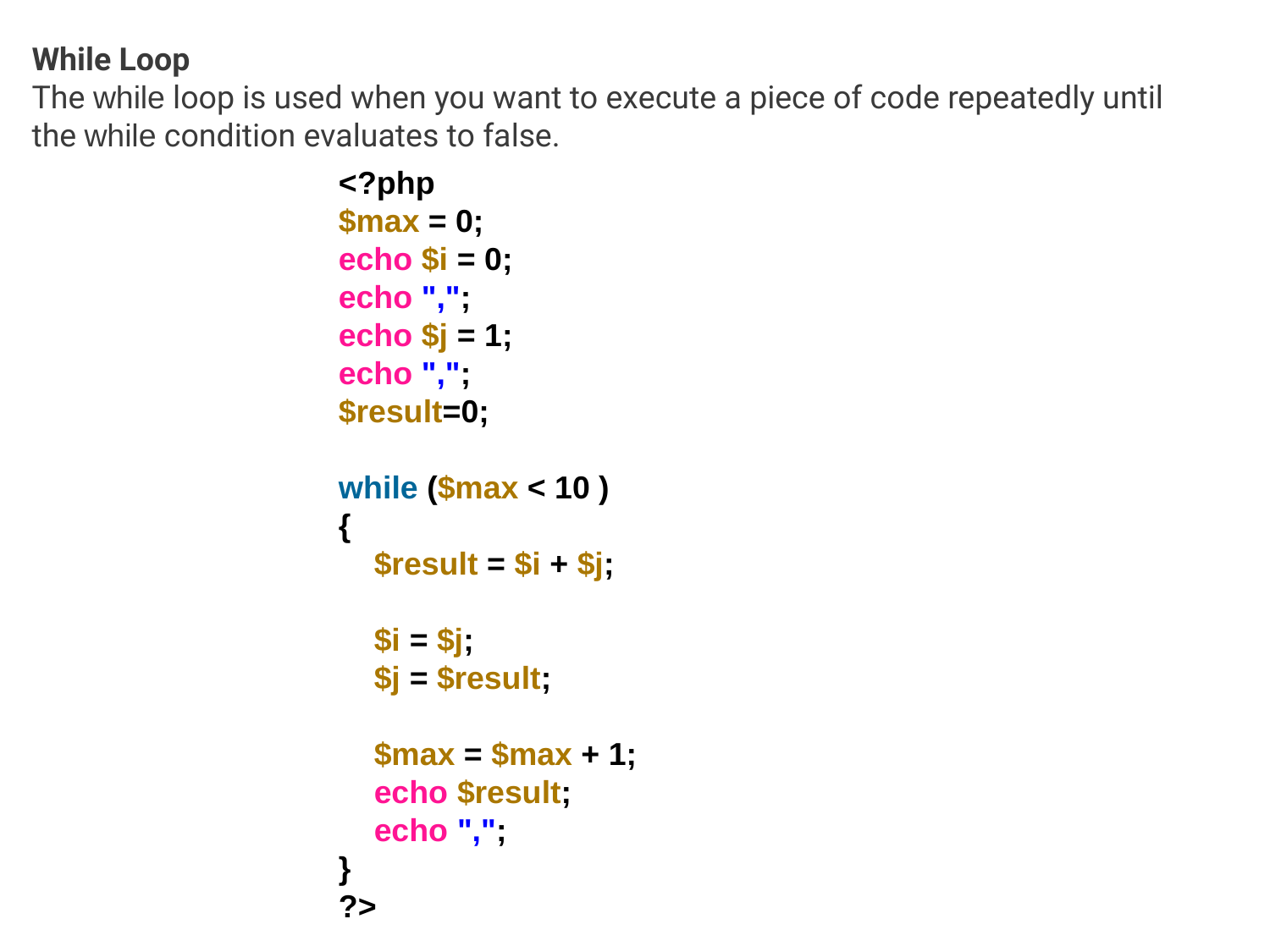

While Loop
The while loop is used when you want to execute a piece of code repeatedly until the while condition evaluates to false.
<?php
$max = 0;
echo $i = 0;
echo ",";
echo $j = 1;
echo ",";
$result=0;

while ($max < 10 )
{
    $result = $i + $j;

    $i = $j;
    $j = $result;

    $max = $max + 1;
    echo $result;
    echo ",";
}
?>